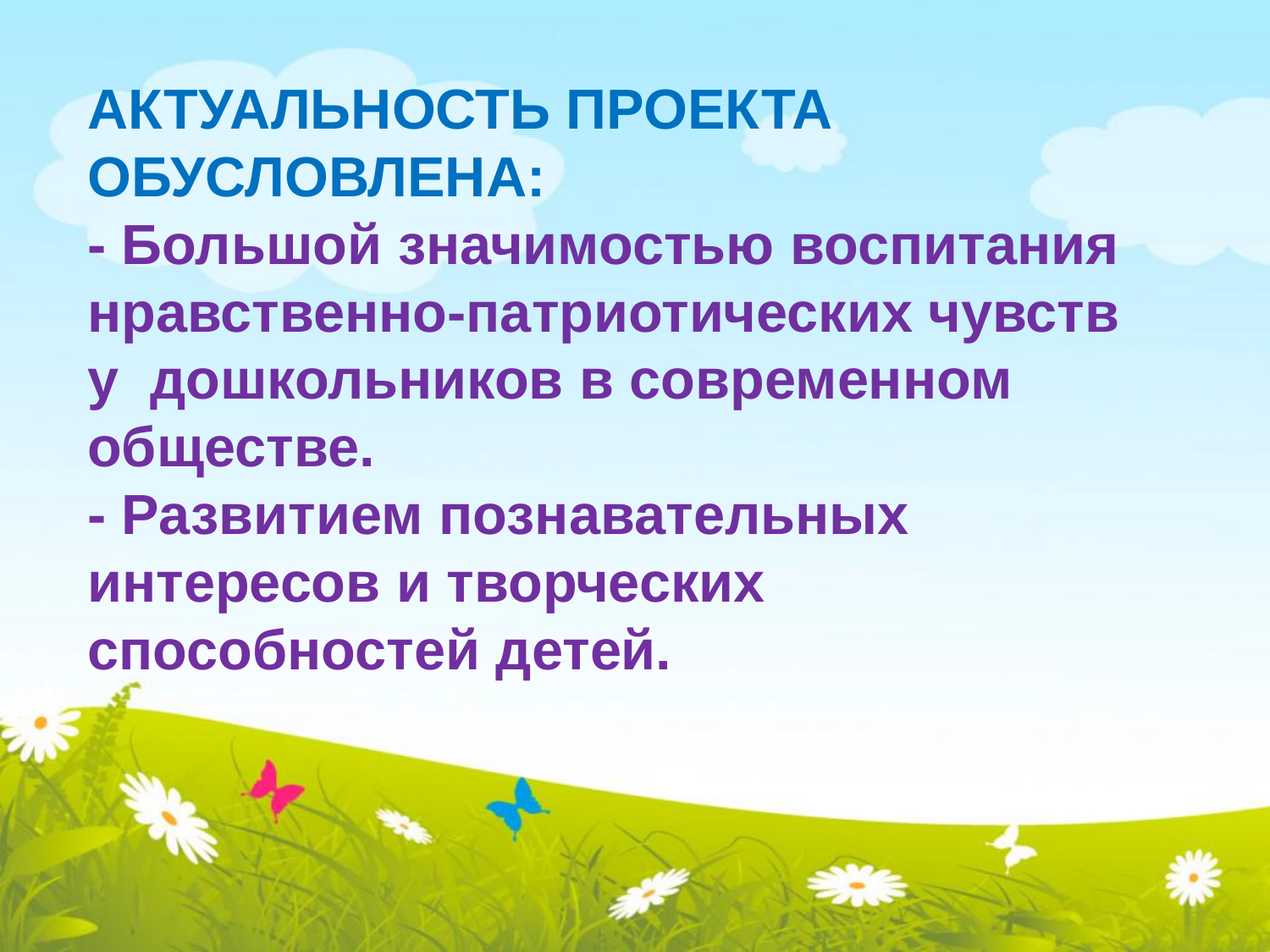

АКТУАЛЬНОСТЬ ПРОЕКТА ОБУСЛОВЛЕНА:
- Большой значимостью воспитания нравственно-патриотических чувств у  дошкольников в современном обществе.
- Развитием познавательных интересов и творческих способностей детей.